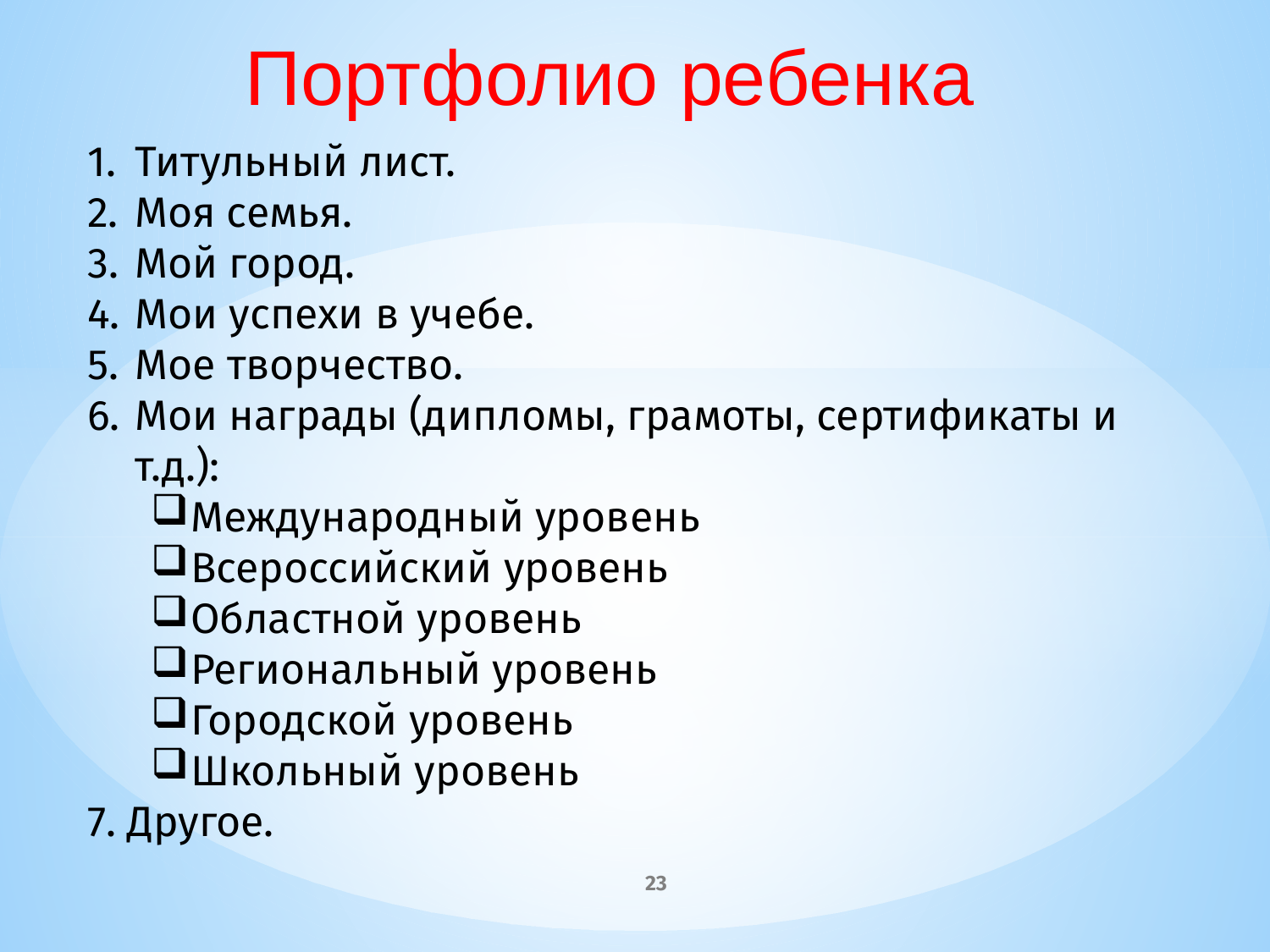

Портфолио ребенка
Титульный лист.
Моя семья.
Мой город.
Мои успехи в учебе.
Мое творчество.
Мои награды (дипломы, грамоты, сертификаты и т.д.):
Международный уровень
Всероссийский уровень
Областной уровень
Региональный уровень
Городской уровень
Школьный уровень
7. Другое.

23